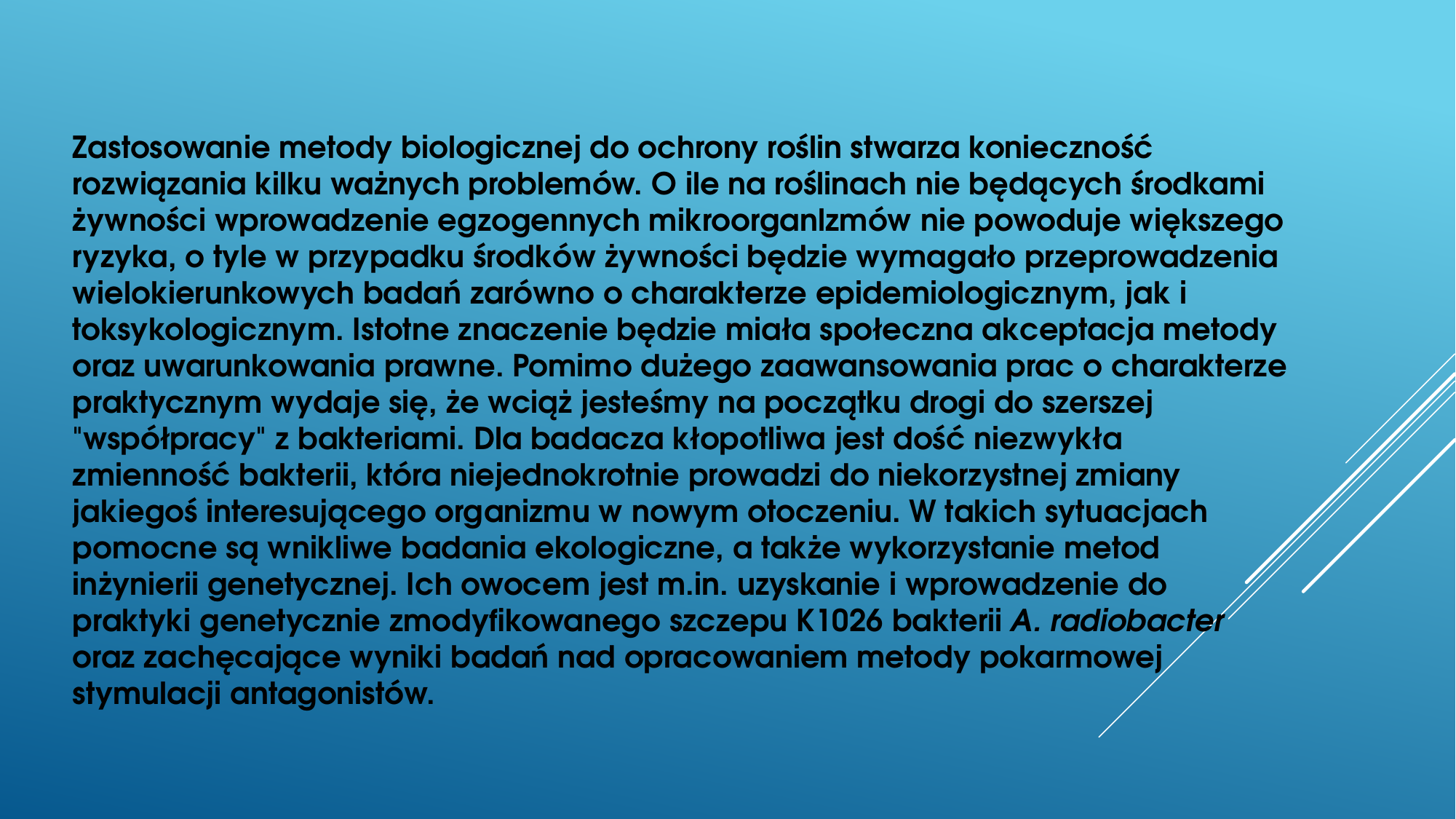

Zastosowanie metody biologicznej do ochrony roślin stwarza konieczność rozwiązania kilku ważnych problemów. O ile na roślinach nie będących środkami
żywności wprowadzenie egzogennych mikroorganlzmów nie powoduje większego ryzyka, o tyle w przypadku środków żywności będzie wymagało przeprowadzenia
wielokierunkowych badań zarówno o charakterze epidemiologicznym, jak i toksykologicznym. Istotne znaczenie będzie miała społeczna akceptacja metody oraz uwarunkowania prawne. Pomimo dużego zaawansowania prac o charakterze praktycznym wydaje się, że wciąż jesteśmy na początku drogi do szerszej "współpracy" z bakteriami. Dla badacza kłopotliwa jest dość niezwykła zmienność bakterii, która niejednokrotnie prowadzi do niekorzystnej zmiany jakiegoś interesującego organizmu w nowym otoczeniu. W takich sytuacjach pomocne są wnikliwe badania ekologiczne, a także wykorzystanie metod inżynierii genetycznej. Ich owocem jest m.in. uzyskanie i wprowadzenie do praktyki genetycznie zmodyfikowanego szczepu K1026 bakterii A. radiobacter oraz zachęcające wyniki badań nad opracowaniem metody pokarmowej stymulacji antagonistów.